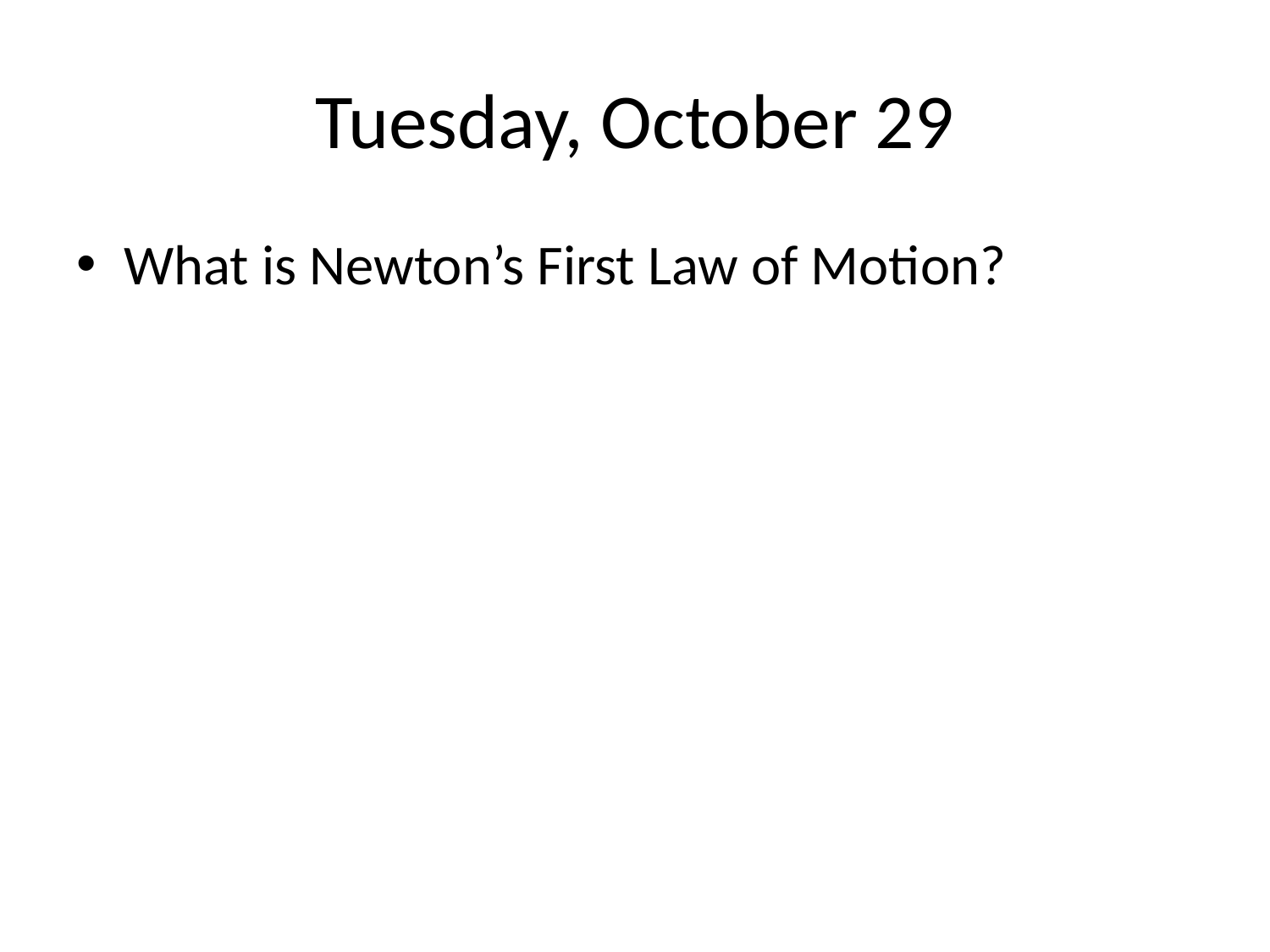

# Tuesday, October 29
What is Newton’s First Law of Motion?